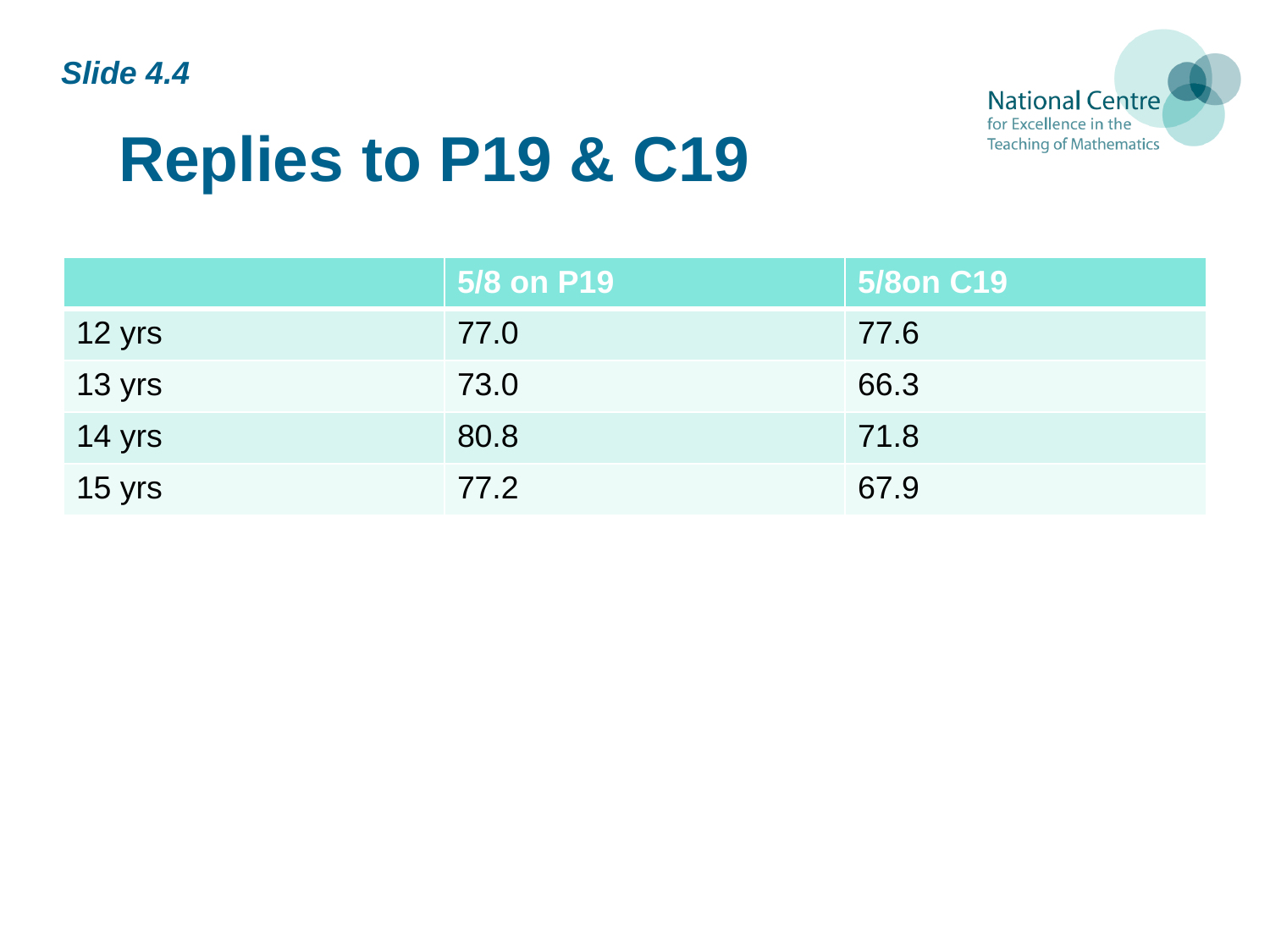

# Replies to P19 & C19
Slide 4.4
|  | 5/8 on P19 | 5/8on C19 |
| --- | --- | --- |
| 12 yrs | 77.0 | 77.6 |
| 13 yrs | 73.0 | 66.3 |
| 14 yrs | 80.8 | 71.8 |
| 15 yrs | 77.2 | 67.9 |